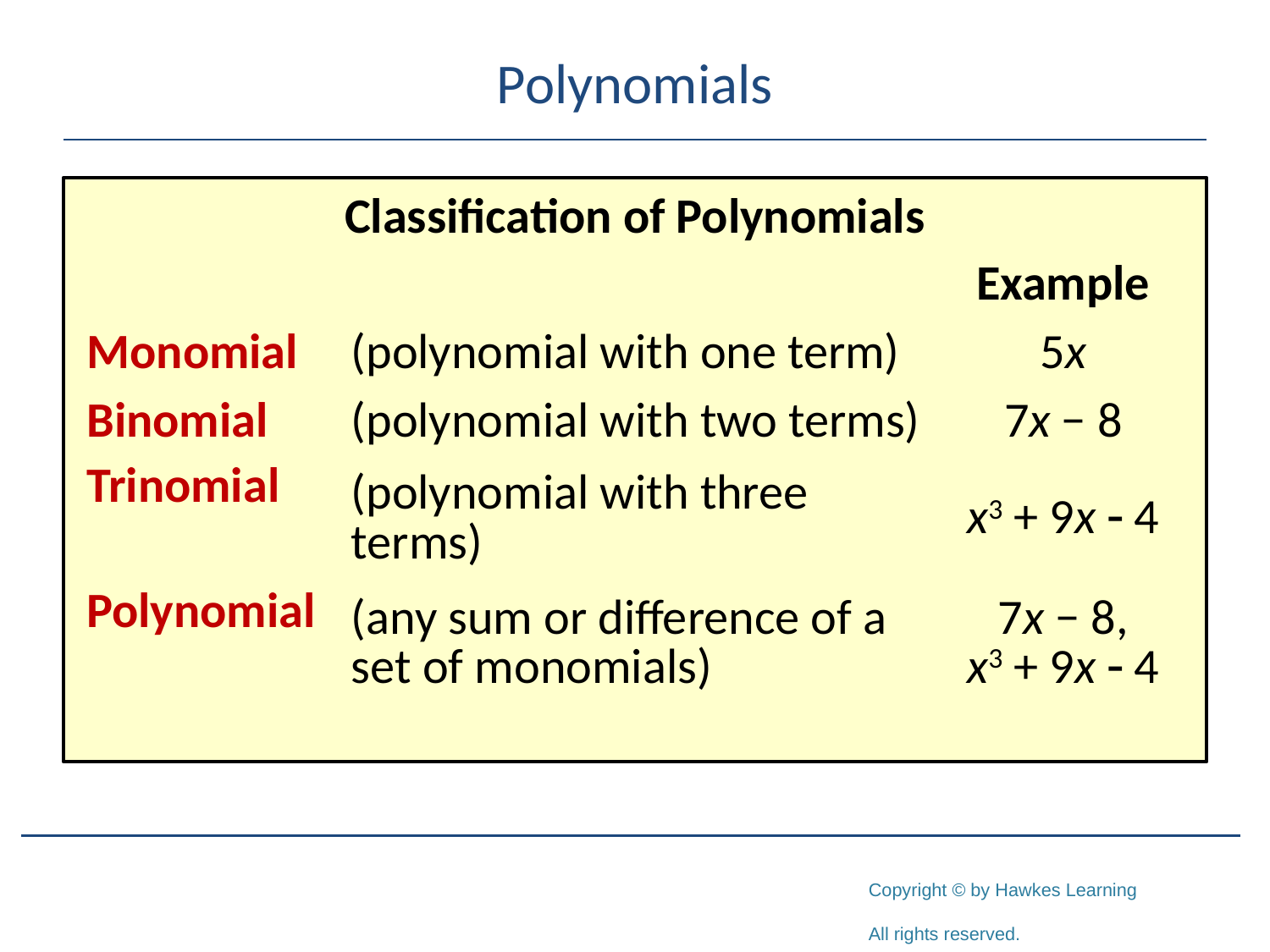

# Polynomials
Classification of Polynomials

|  |  | Example |
| --- | --- | --- |
| Monomial | (polynomial with one term) | 5x |
| Binomial | (polynomial with two terms) | 7x − 8 |
| Trinomial | (polynomial with three terms) | x3 + 9x − 4 |
| Polynomial | (any sum or difference of a set of monomials) | 7x − 8, x3 + 9x − 4 |